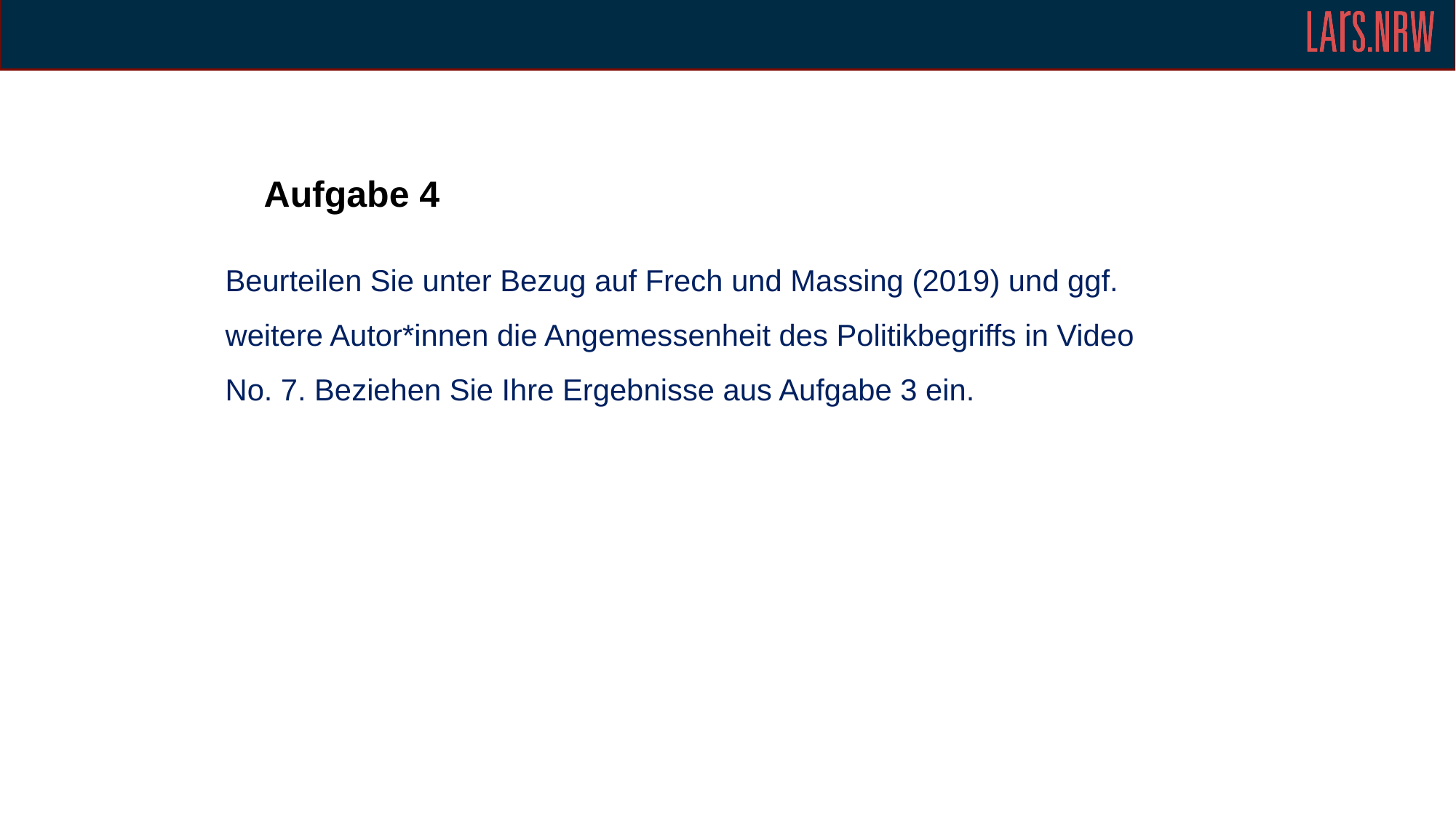

# Aufgabe 4
Beurteilen Sie unter Bezug auf Frech und Massing (2019) und ggf. weitere Autor*innen die Angemessenheit des Politikbegriffs in Video No. 7. Beziehen Sie Ihre Ergebnisse aus Aufgabe 3 ein.